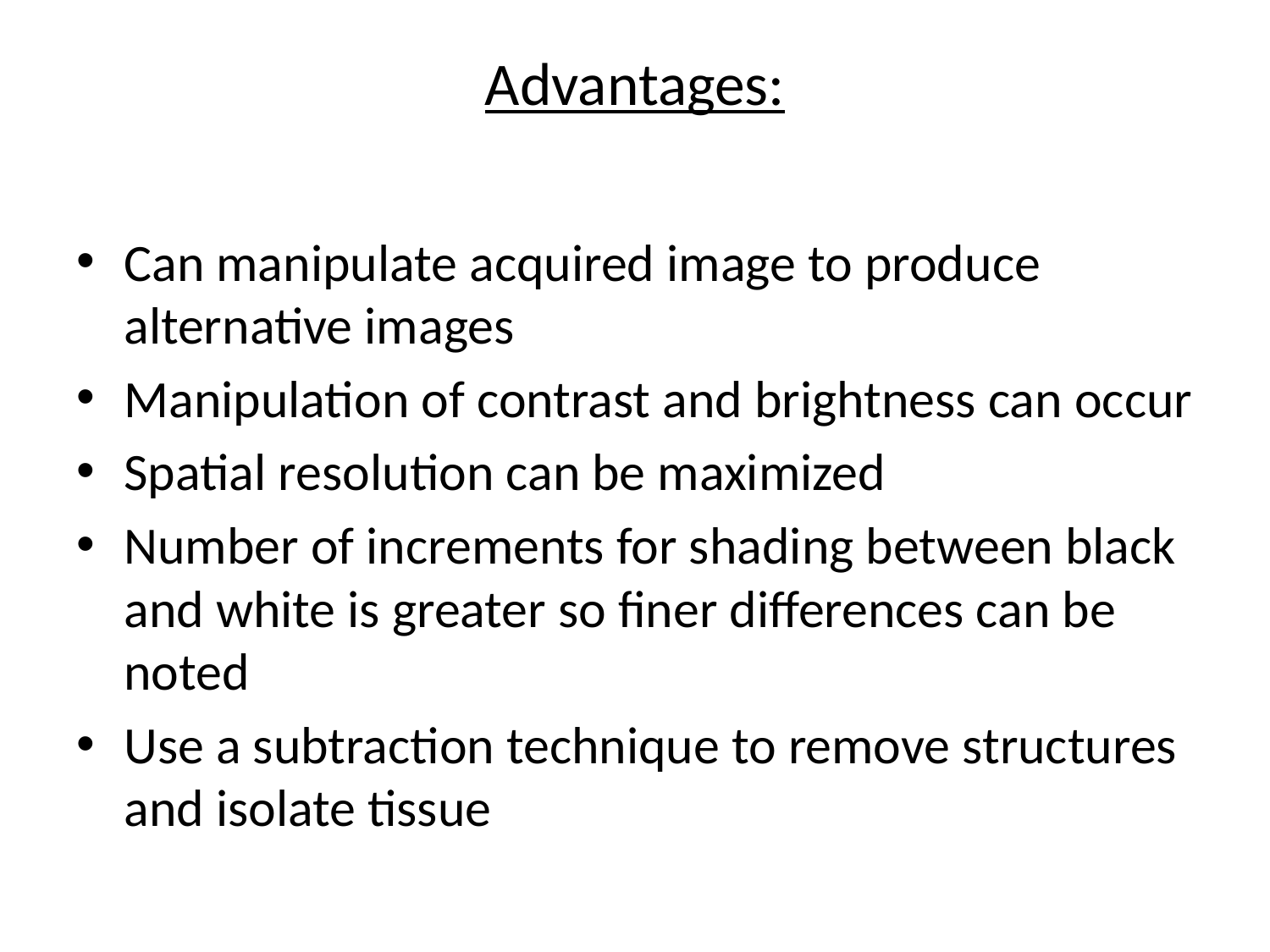

# Advantages:
Can manipulate acquired image to produce alternative images
Manipulation of contrast and brightness can occur
Spatial resolution can be maximized
Number of increments for shading between black and white is greater so finer differences can be noted
Use a subtraction technique to remove structures and isolate tissue